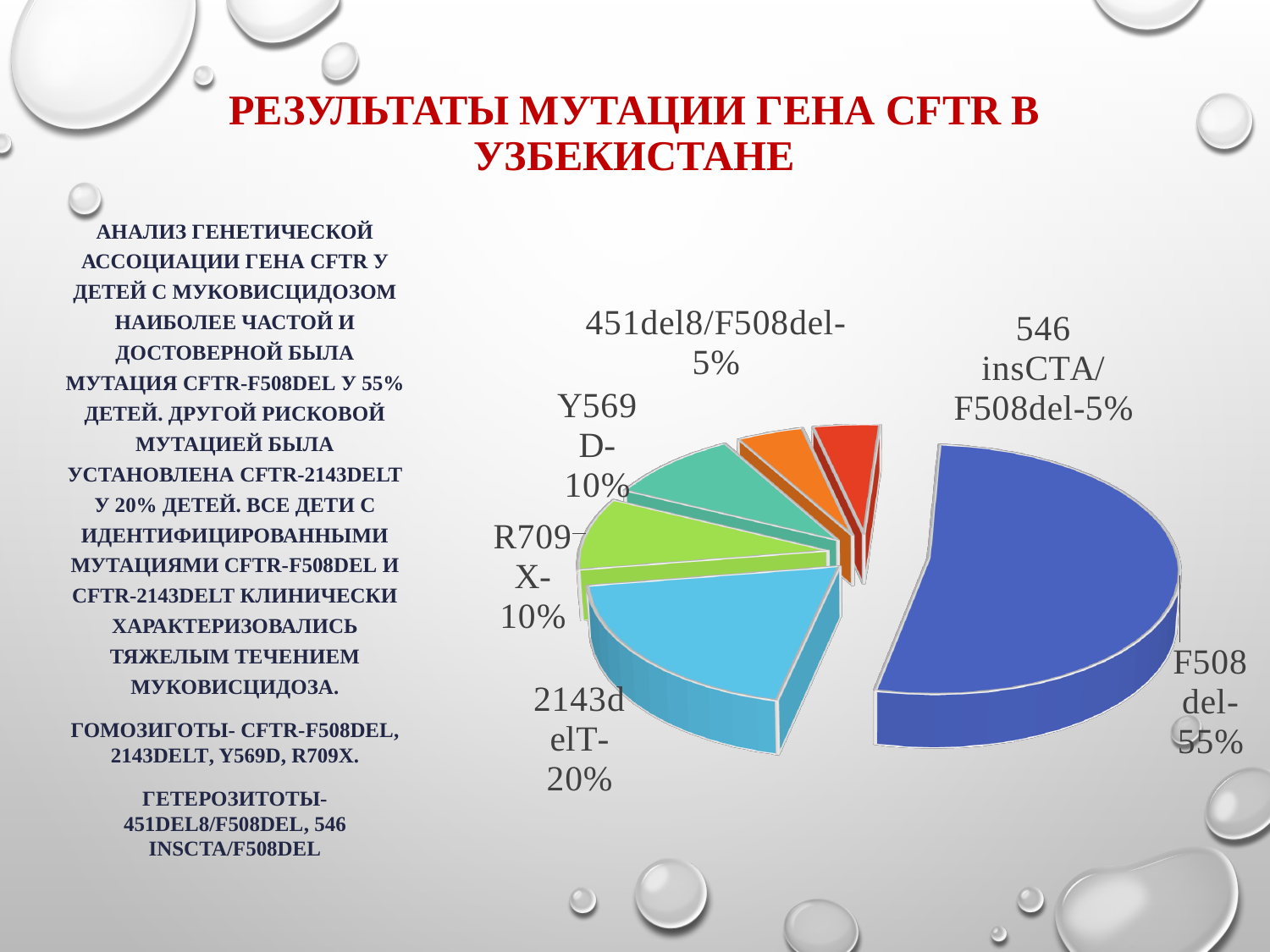

# Результаты мутации гена CFTR в Узбекистане
Анализ генетической ассоциации гена CFTR у детей с муковисцидозом наиболее частой и достоверной была мутация CFTR-F508del у 55% детей. Другой рисковой мутацией была установлена CFTR-2143delT у 20% детей. Все дети с идентифицированными мутациями CFTR-F508del и CFTR-2143delT клинически характеризовались тяжелым течением муковисцидоза.
Гомозиготы- CFTR-F508del, 2143delT, Y569D, R709X.
Гетерозитоты- 451del8/F508del, 546 insCTA/F508del

[unsupported chart]